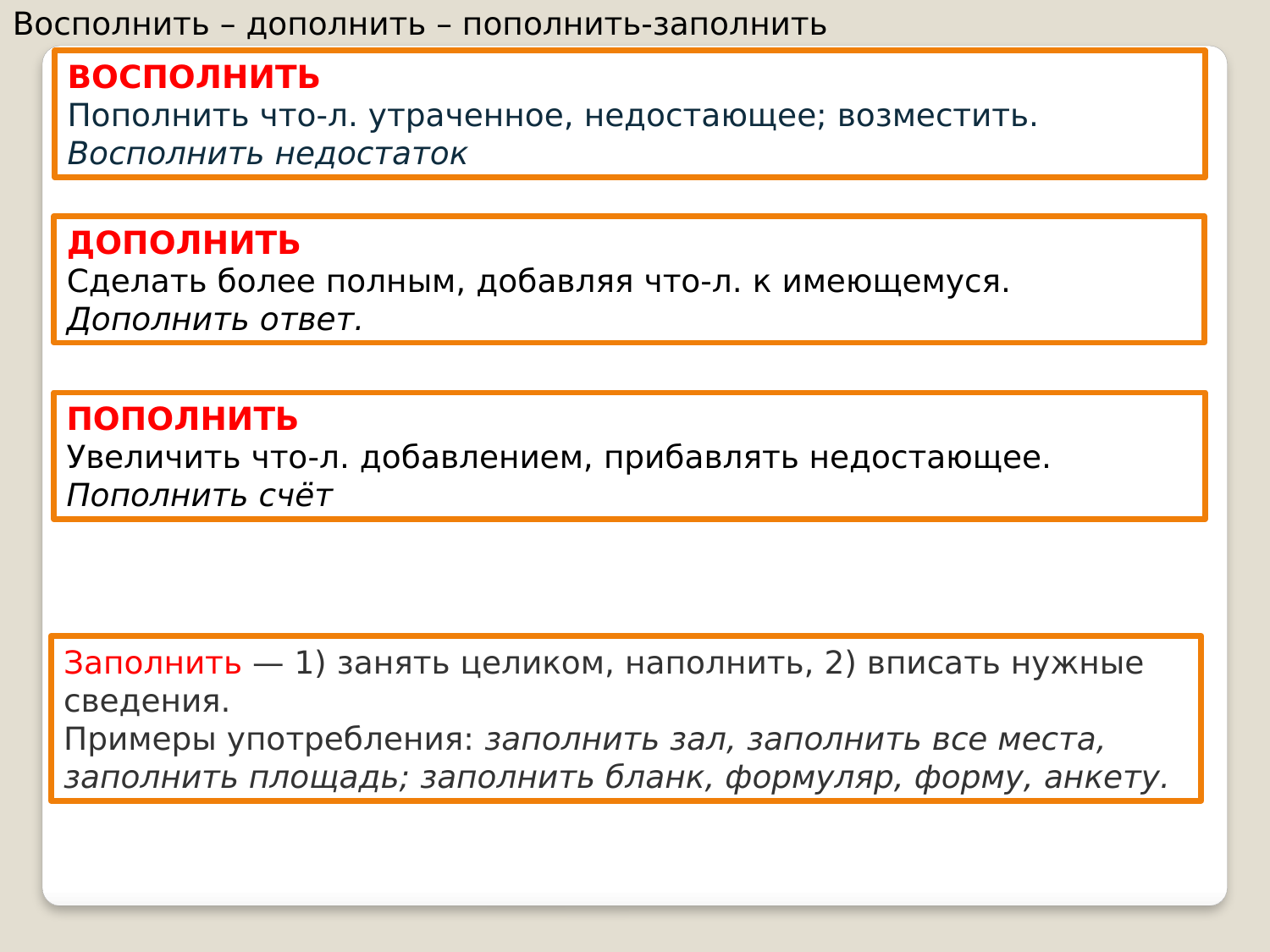

Восполнить – дополнить – пополнить-заполнить
ВОСПОЛНИТЬ
Пополнить что-л. утраченное, недостающее; возместить. Восполнить недостаток
ДОПОЛНИТЬ
Сделать более полным, добавляя что-л. к имеющемуся. Дополнить ответ.
ПОПОЛНИТЬ
Увеличить что-л. добавлением, прибавлять недостающее. Пополнить счёт
Заполнить — 1) занять целиком, наполнить, 2) вписать нужные сведения.
Примеры употребления: заполнить зал, заполнить все места, заполнить площадь; заполнить бланк, формуляр, форму, анкету.